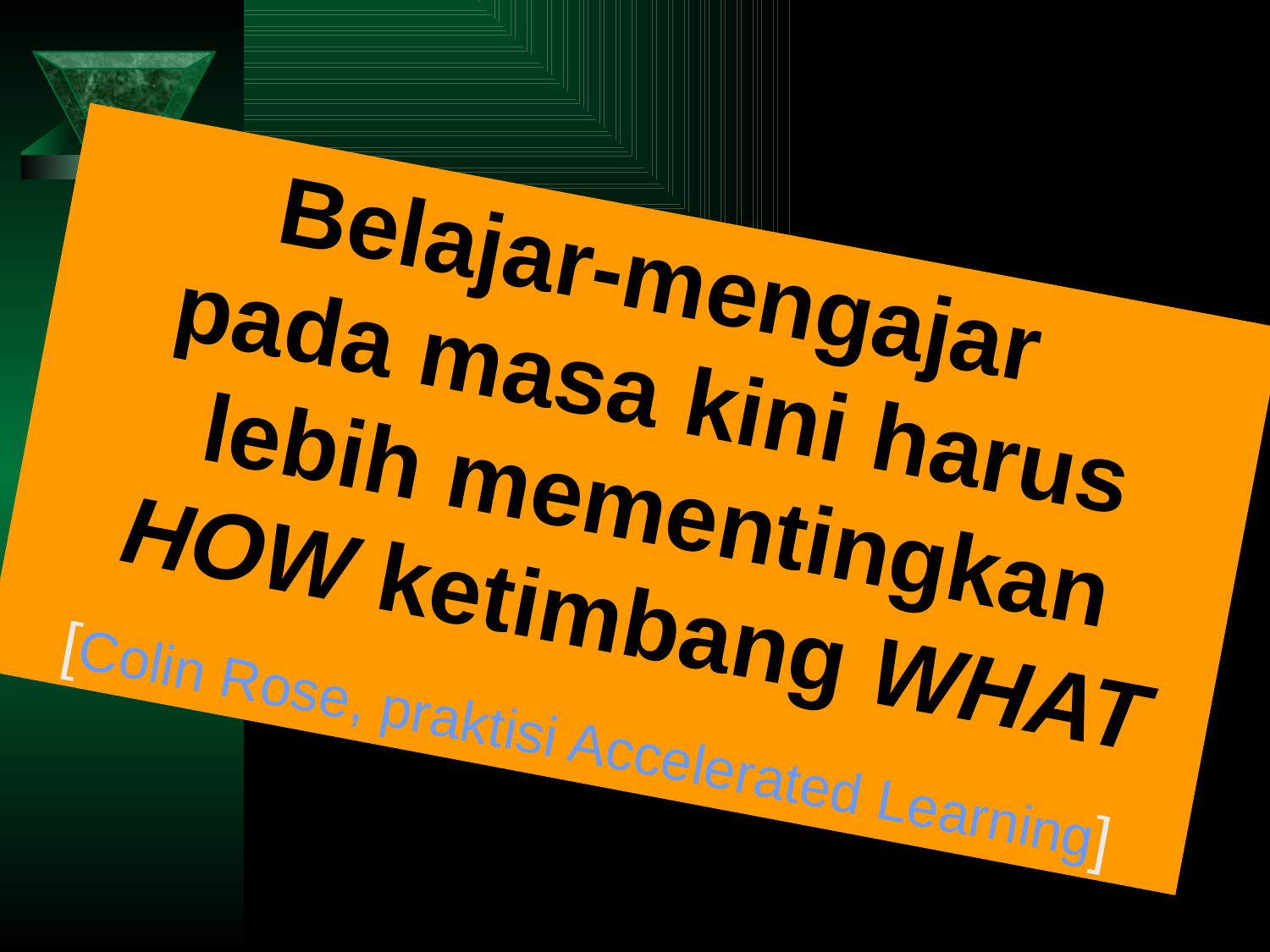

Belajar-mengajar
pada masa kini harus lebih mementingkan HOW ketimbang WHAT
[Colin Rose, praktisi Accelerated Learning]